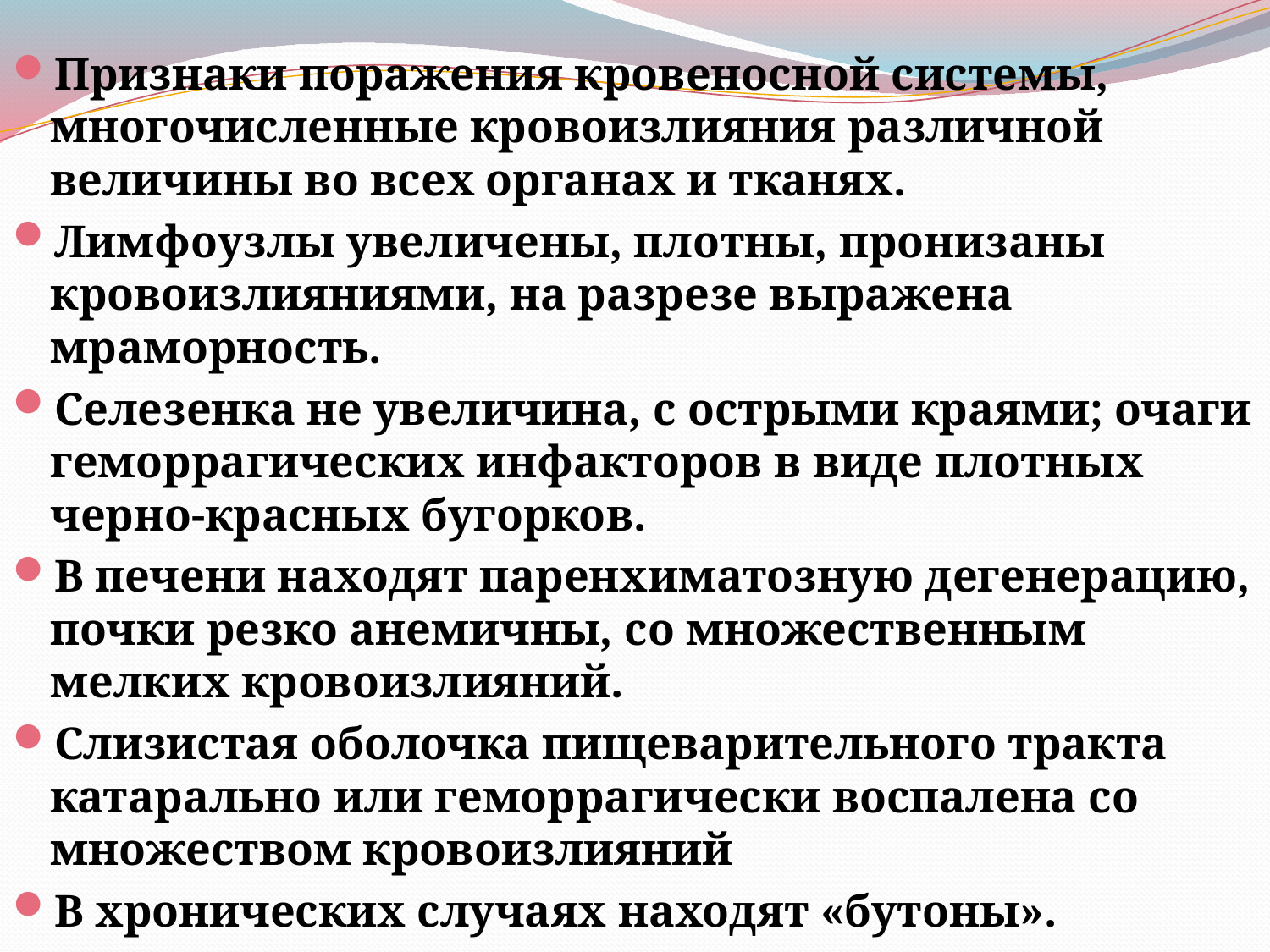

Признаки поражения кровеносной системы, многочисленные кровоизлияния различной величины во всех органах и тканях.
Лимфоузлы увеличены, плотны, пронизаны кровоизлияниями, на разрезе выражена мраморность.
Селезенка не увеличина, с острыми краями; очаги геморрагических инфакторов в виде плотных черно-красных бугорков.
В печени находят паренхиматозную дегенерацию, почки резко анемичны, со множественным мелких кровоизлияний.
Слизистая оболочка пищеварительного тракта катарально или геморрагически воспалена со множеством кровоизлияний
В хронических случаях находят «бутоны».